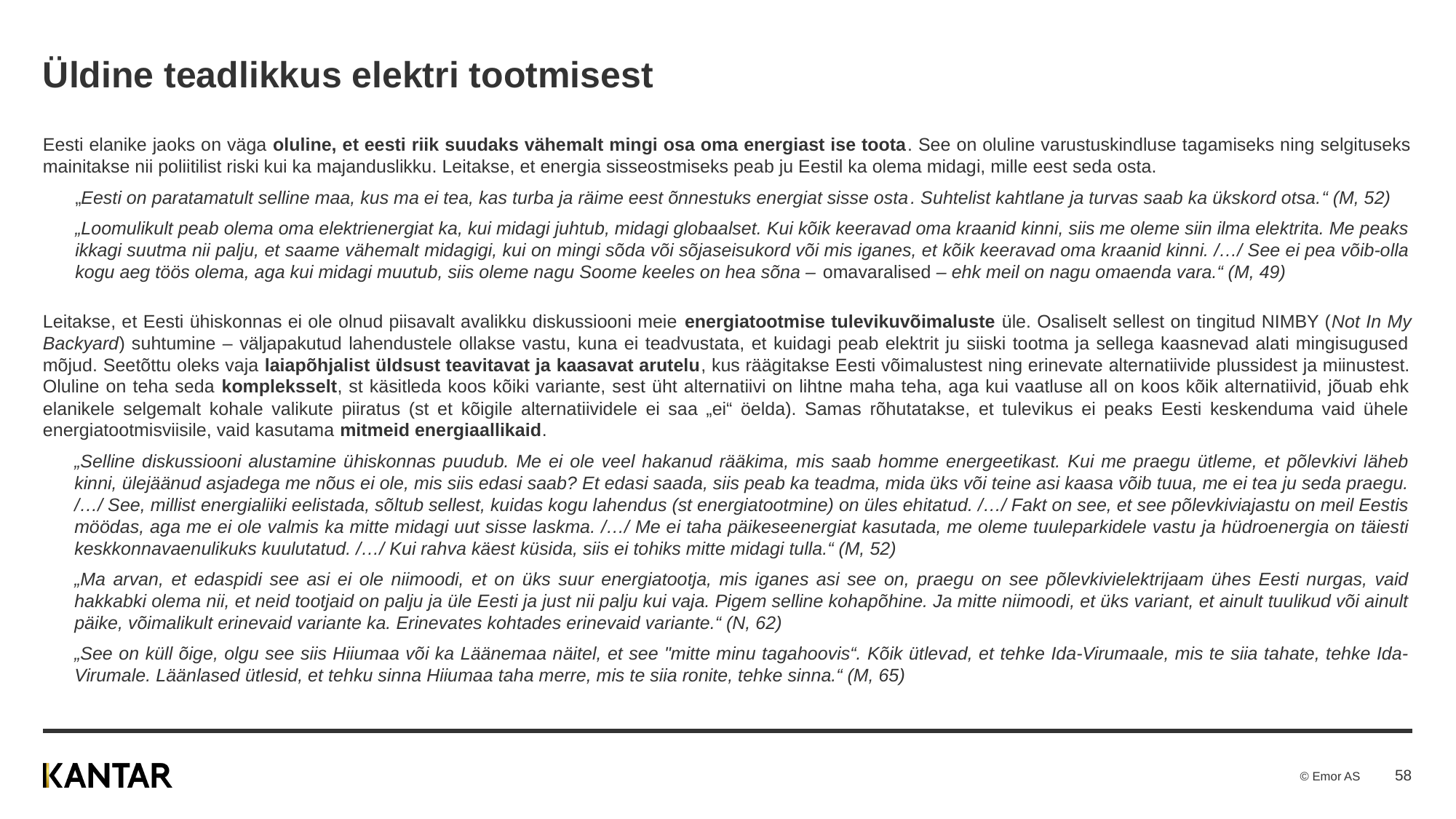

# Üldine teadlikkus elektri tootmisest
Eesti elanike jaoks on väga oluline, et eesti riik suudaks vähemalt mingi osa oma energiast ise toota. See on oluline varustuskindluse tagamiseks ning selgituseks mainitakse nii poliitilist riski kui ka majanduslikku. Leitakse, et energia sisseostmiseks peab ju Eestil ka olema midagi, mille eest seda osta.
„Eesti on paratamatult selline maa, kus ma ei tea, kas turba ja räime eest õnnestuks energiat sisse osta. Suhtelist kahtlane ja turvas saab ka ükskord otsa.“ (M, 52)
„Loomulikult peab olema oma elektrienergiat ka, kui midagi juhtub, midagi globaalset. Kui kõik keeravad oma kraanid kinni, siis me oleme siin ilma elektrita. Me peaks ikkagi suutma nii palju, et saame vähemalt midagigi, kui on mingi sõda või sõjaseisukord või mis iganes, et kõik keeravad oma kraanid kinni. /…/ See ei pea võib-olla kogu aeg töös olema, aga kui midagi muutub, siis oleme nagu Soome keeles on hea sõna – omavaralised – ehk meil on nagu omaenda vara.“ (M, 49)
Leitakse, et Eesti ühiskonnas ei ole olnud piisavalt avalikku diskussiooni meie energiatootmise tulevikuvõimaluste üle. Osaliselt sellest on tingitud NIMBY (Not In My Backyard) suhtumine – väljapakutud lahendustele ollakse vastu, kuna ei teadvustata, et kuidagi peab elektrit ju siiski tootma ja sellega kaasnevad alati mingisugused mõjud. Seetõttu oleks vaja laiapõhjalist üldsust teavitavat ja kaasavat arutelu, kus räägitakse Eesti võimalustest ning erinevate alternatiivide plussidest ja miinustest. Oluline on teha seda kompleksselt, st käsitleda koos kõiki variante, sest üht alternatiivi on lihtne maha teha, aga kui vaatluse all on koos kõik alternatiivid, jõuab ehk elanikele selgemalt kohale valikute piiratus (st et kõigile alternatiividele ei saa „ei“ öelda). Samas rõhutatakse, et tulevikus ei peaks Eesti keskenduma vaid ühele energiatootmisviisile, vaid kasutama mitmeid energiaallikaid.
„Selline diskussiooni alustamine ühiskonnas puudub. Me ei ole veel hakanud rääkima, mis saab homme energeetikast. Kui me praegu ütleme, et põlevkivi läheb kinni, ülejäänud asjadega me nõus ei ole, mis siis edasi saab? Et edasi saada, siis peab ka teadma, mida üks või teine asi kaasa võib tuua, me ei tea ju seda praegu. /…/ See, millist energialiiki eelistada, sõltub sellest, kuidas kogu lahendus (st energiatootmine) on üles ehitatud. /…/ Fakt on see, et see põlevkiviajastu on meil Eestis möödas, aga me ei ole valmis ka mitte midagi uut sisse laskma. /…/ Me ei taha päikeseenergiat kasutada, me oleme tuuleparkidele vastu ja hüdroenergia on täiesti keskkonnavaenulikuks kuulutatud. /…/ Kui rahva käest küsida, siis ei tohiks mitte midagi tulla.“ (M, 52)
„Ma arvan, et edaspidi see asi ei ole niimoodi, et on üks suur energiatootja, mis iganes asi see on, praegu on see põlevkivielektrijaam ühes Eesti nurgas, vaid hakkabki olema nii, et neid tootjaid on palju ja üle Eesti ja just nii palju kui vaja. Pigem selline kohapõhine. Ja mitte niimoodi, et üks variant, et ainult tuulikud või ainult päike, võimalikult erinevaid variante ka. Erinevates kohtades erinevaid variante.“ (N, 62)
„See on küll õige, olgu see siis Hiiumaa või ka Läänemaa näitel, et see "mitte minu tagahoovis“. Kõik ütlevad, et tehke Ida-Virumaale, mis te siia tahate, tehke Ida-Virumale. Läänlased ütlesid, et tehku sinna Hiiumaa taha merre, mis te siia ronite, tehke sinna.“ (M, 65)

58